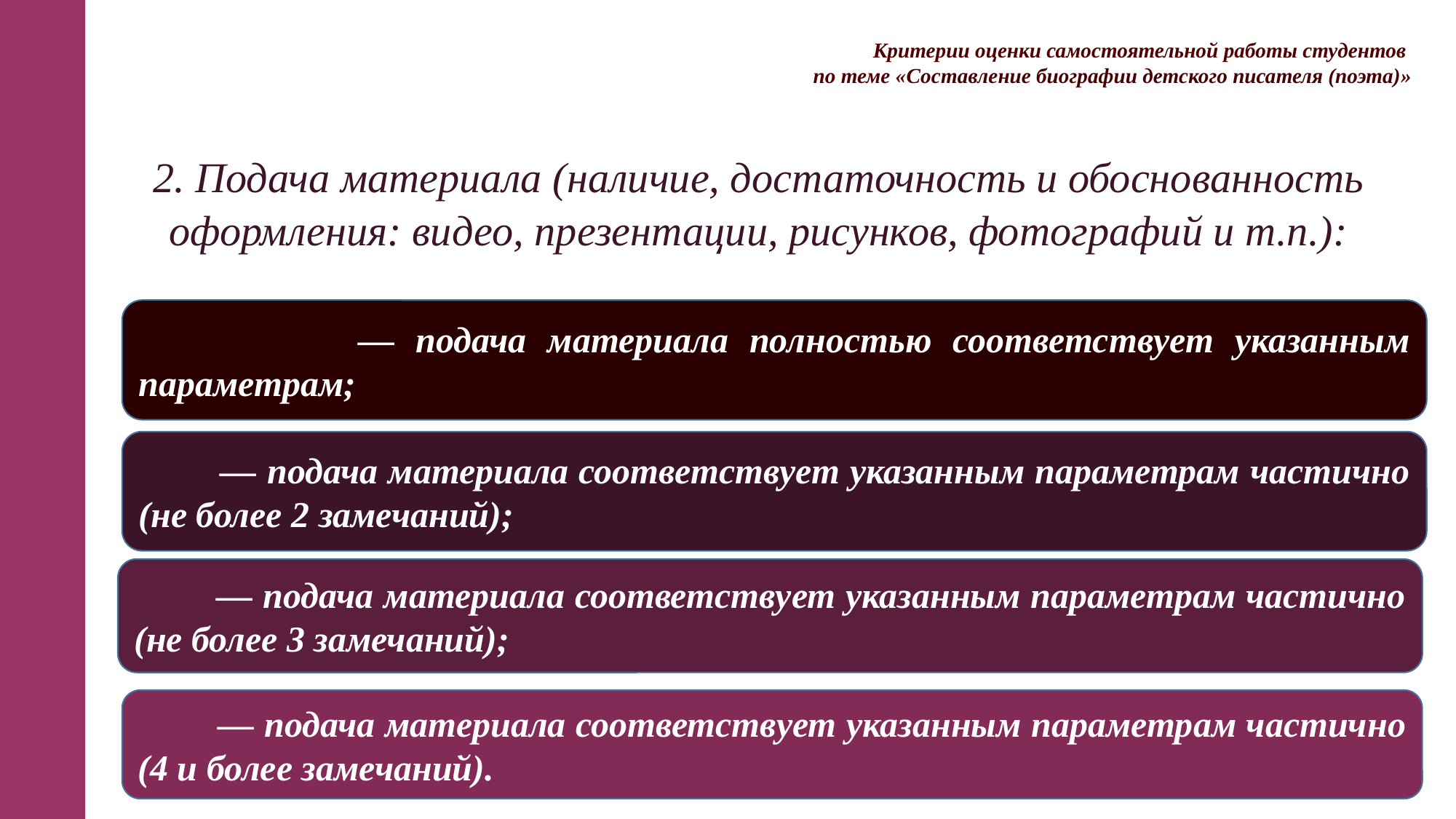

Критерии оценки самостоятельной работы студентов
по теме «Составление биографии детского писателя (поэта)»
2. Подача материала (наличие, достаточность и обоснованность оформления: видео, презентации, рисунков, фотографий и т.п.):
            — подача материала полностью соответствует указанным параметрам;
        — подача материала соответствует указанным параметрам частично (не более 2 замечаний);
        — подача материала соответствует указанным параметрам частично (не более 3 замечаний);
        — подача материала соответствует указанным параметрам частично (4 и более замечаний).